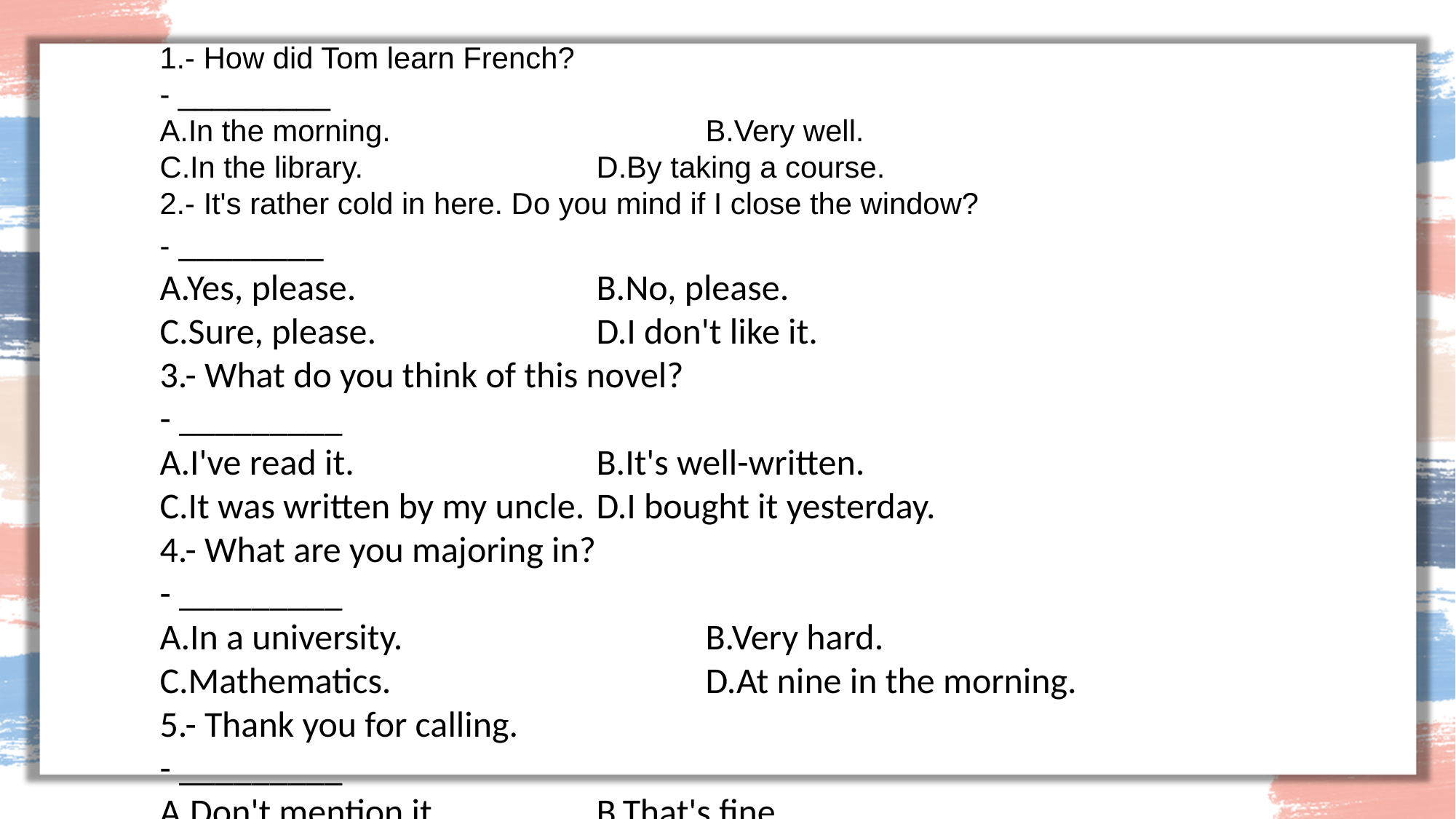

1.- How did Tom learn French?- _________A.In the morning.			B.Very well.C.In the library.			D.By taking a course.2.- It's rather cold in here. Do you mind if I close the window?- ________ A.Yes, please.			B.No, please.C.Sure, please.			D.I don't like it.3.- What do you think of this novel?- _________ A.I've read it.			B.It's well-written.C.It was written by my uncle.	D.I bought it yesterday.4.- What are you majoring in?- _________ A.In a university.			B.Very hard.C.Mathematics.			D.At nine in the morning.5.- Thank you for calling.- _________ A.Don't mention it.		B.That's fine.C.Nice talking to you.		D.Call back again.